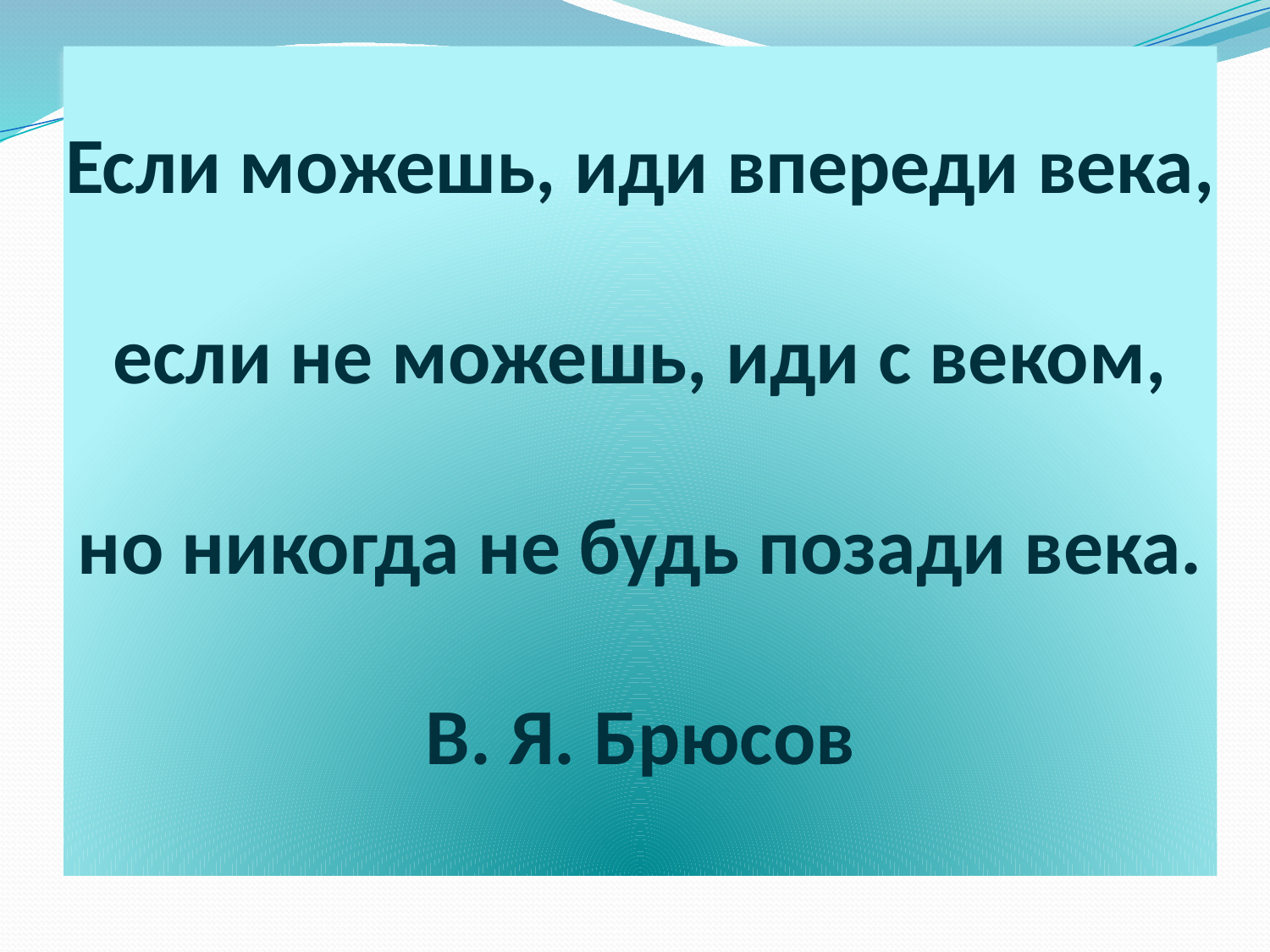

# Если можешь, иди впереди века, если не можешь, иди с веком, но никогда не будь позади века. В. Я. Брюсов